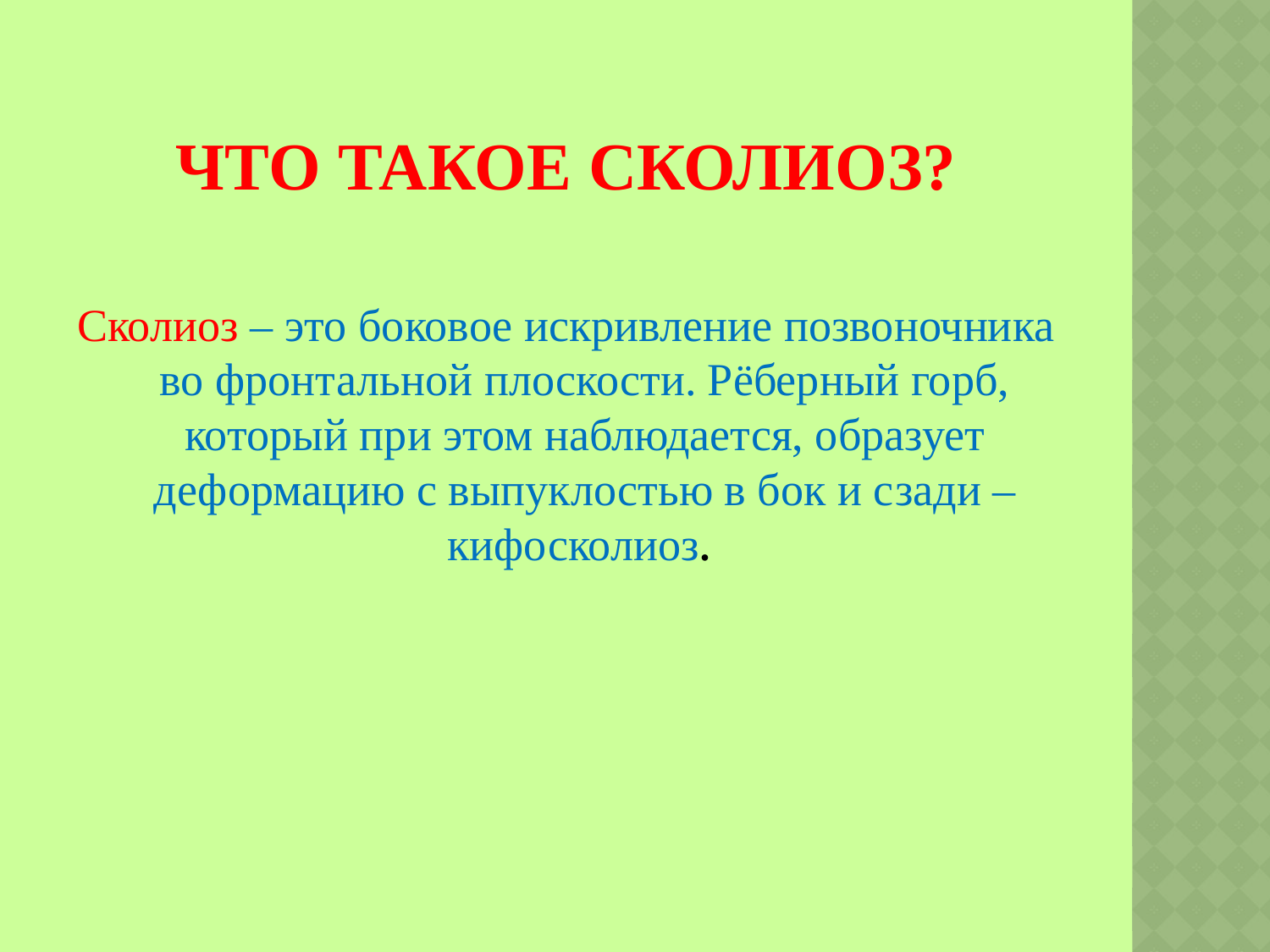

# Что такое сколиоз?

Сколиоз – это боковое искривление позвоночника во фронтальной плоскости. Рёберный горб, который при этом наблюдается, образует деформацию с выпуклостью в бок и сзади – кифосколиоз.